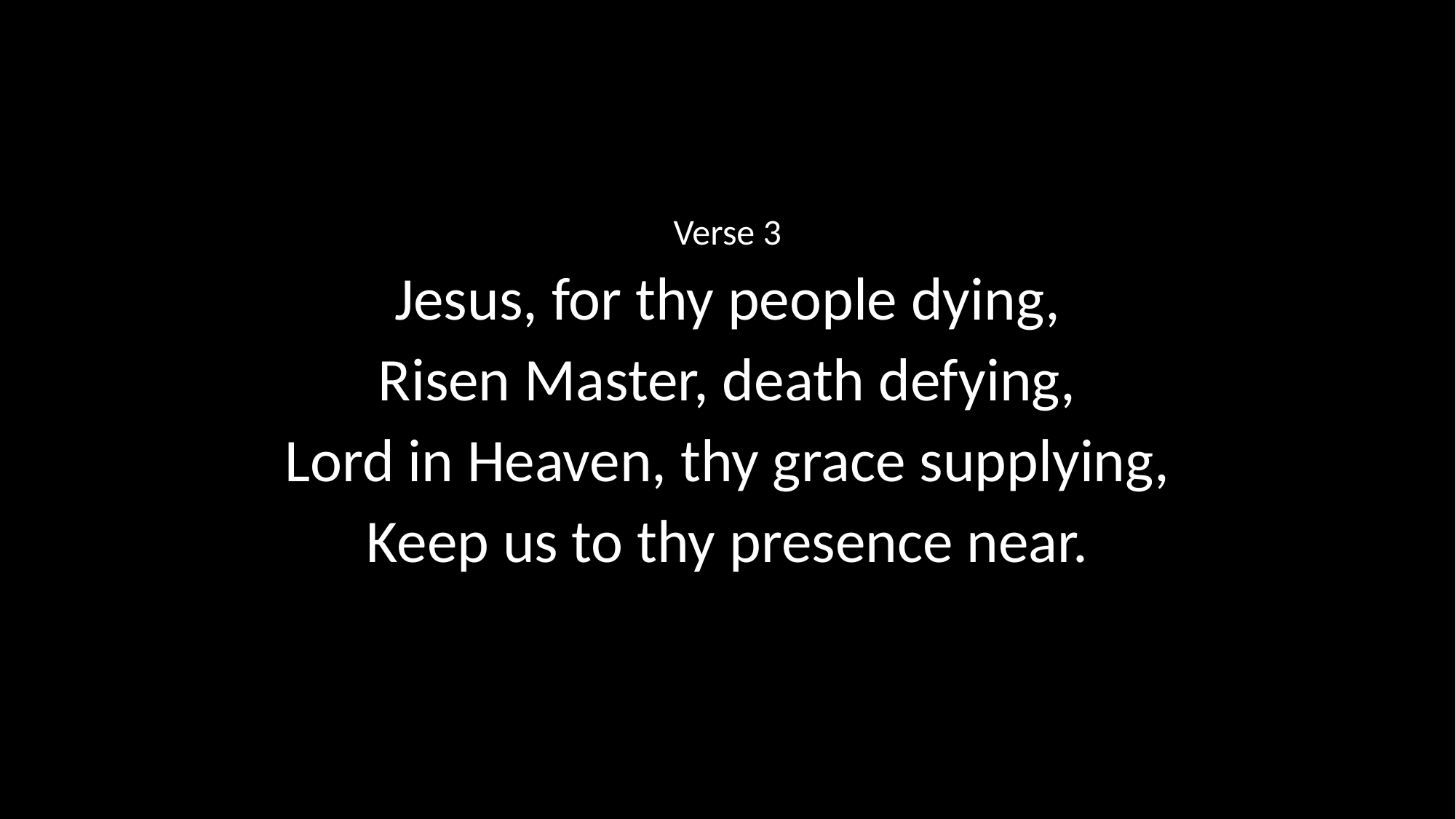

#
Verse 3
Jesus, for thy people dying,
Risen Master, death defying,
Lord in Heaven, thy grace supplying,
Keep us to thy presence near.